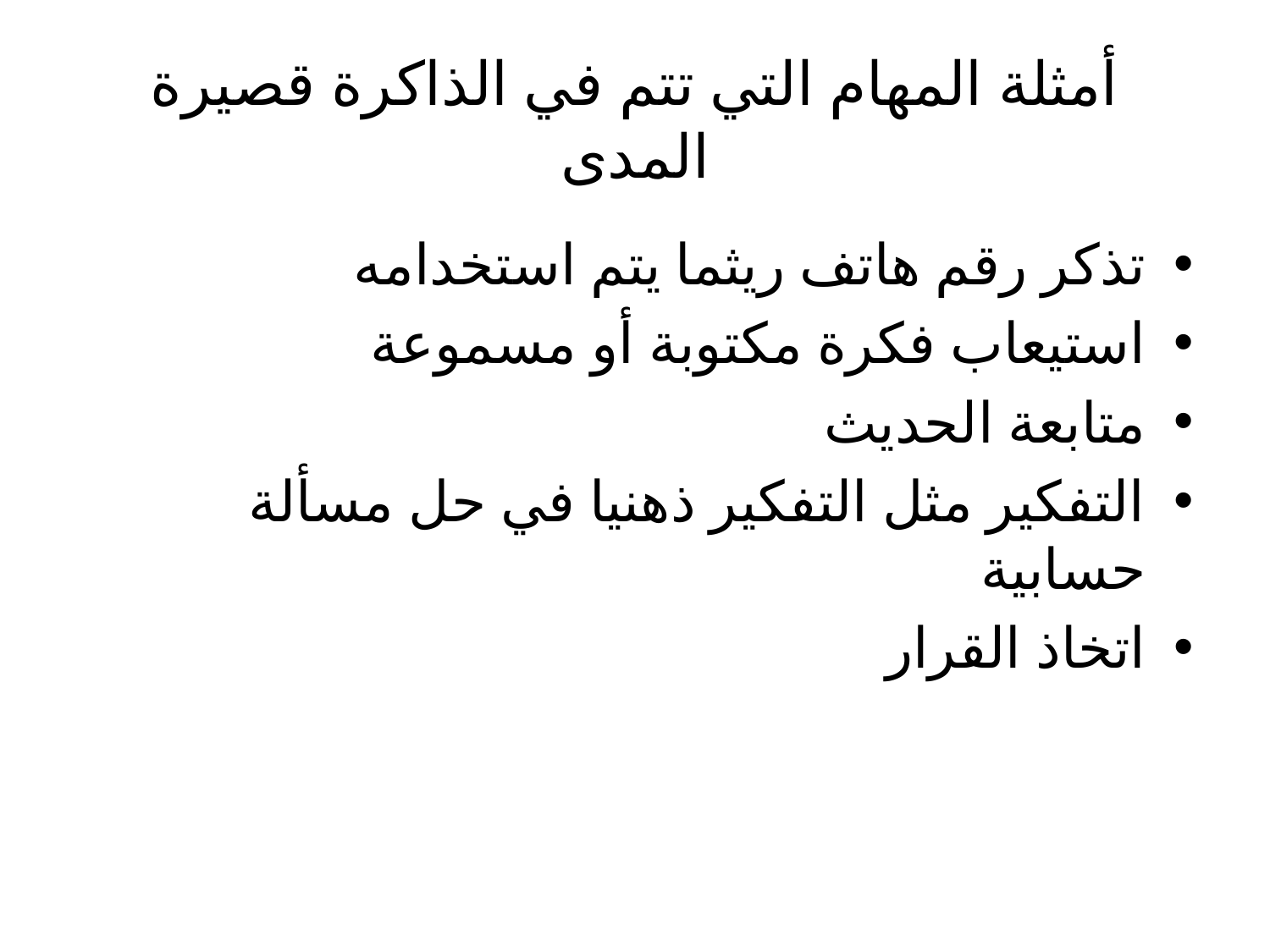

# أمثلة المهام التي تتم في الذاكرة قصيرة المدى
تذكر رقم هاتف ريثما يتم استخدامه
استيعاب فكرة مكتوبة أو مسموعة
متابعة الحديث
التفكير مثل التفكير ذهنيا في حل مسألة حسابية
اتخاذ القرار